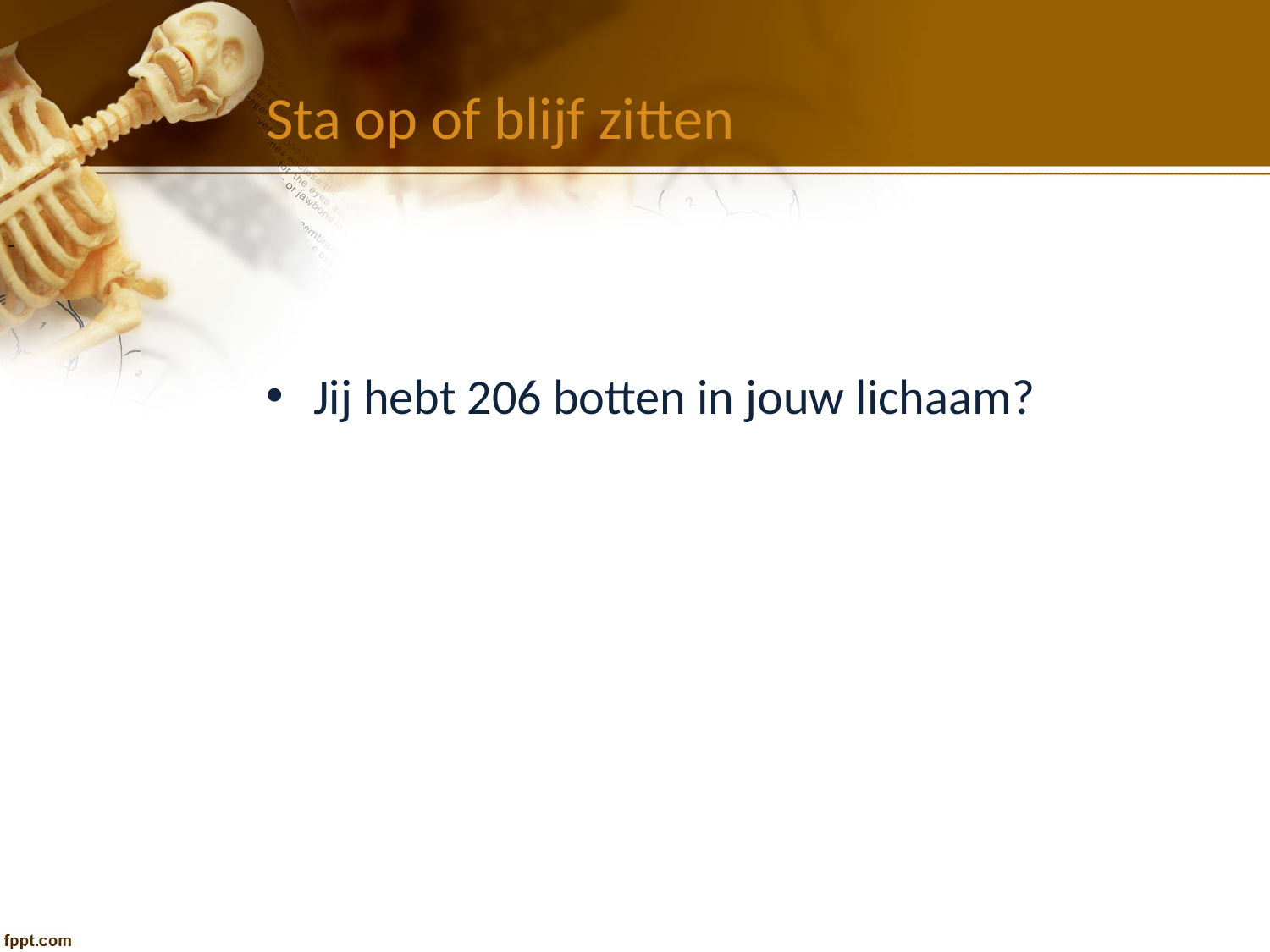

# Sta op of blijf zitten
Jij hebt 206 botten in jouw lichaam?